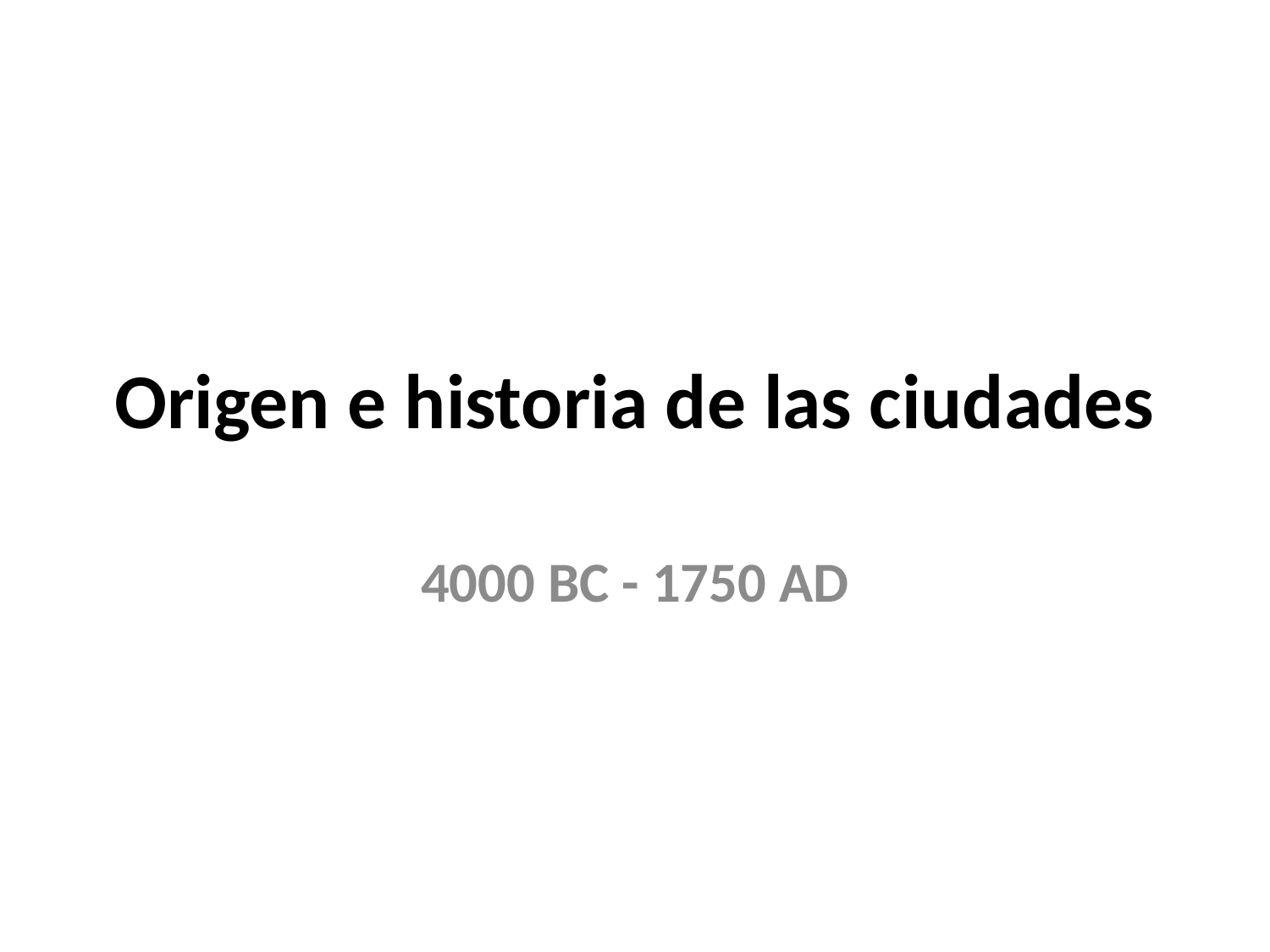

# Origen e historia de las ciudades
4000 BC - 1750 AD